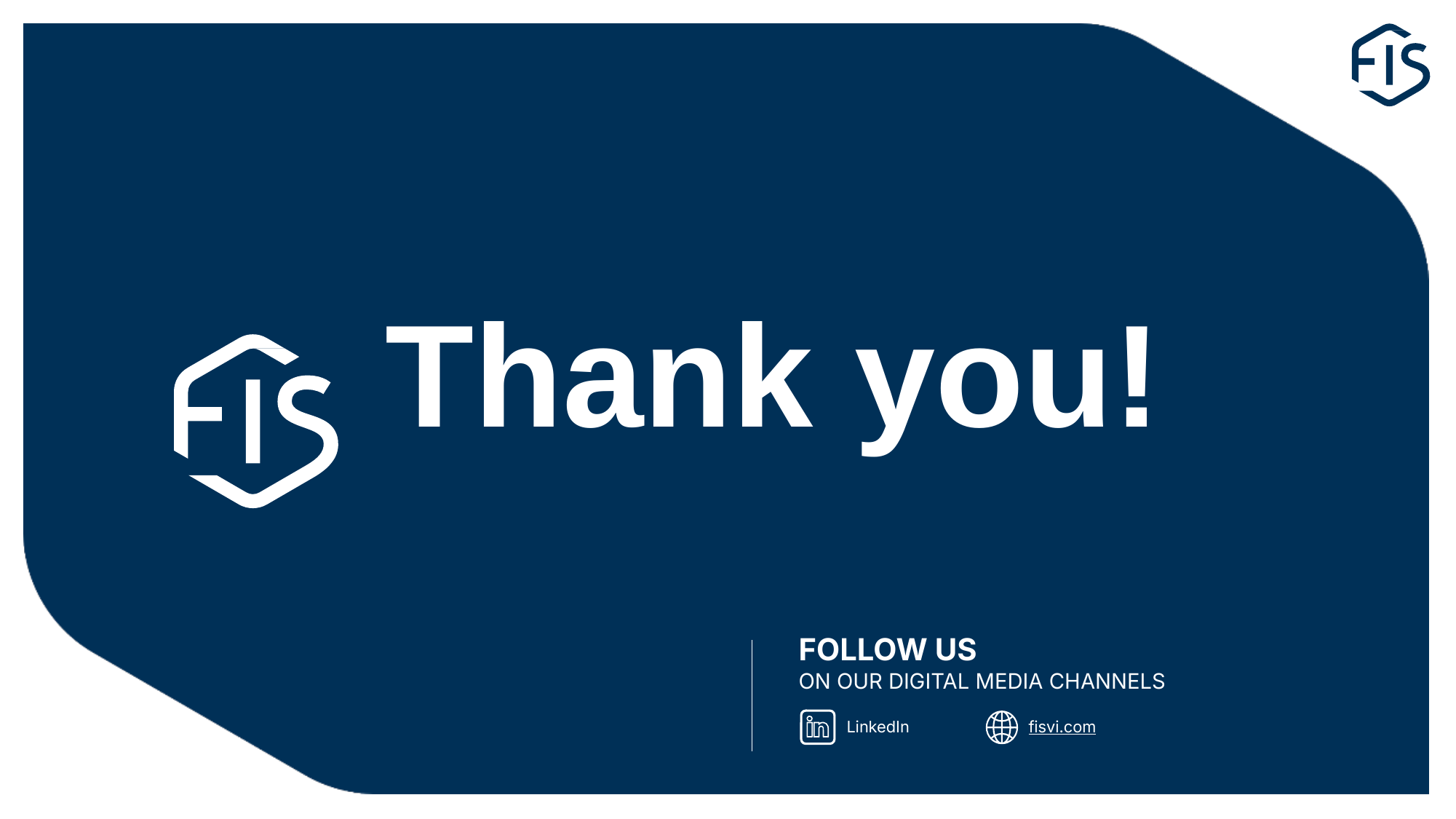

# Thank you!

FOLLOW US
ON OUR DIGITAL MEDIA CHANNELS

LinkedIn   	fisvi.com